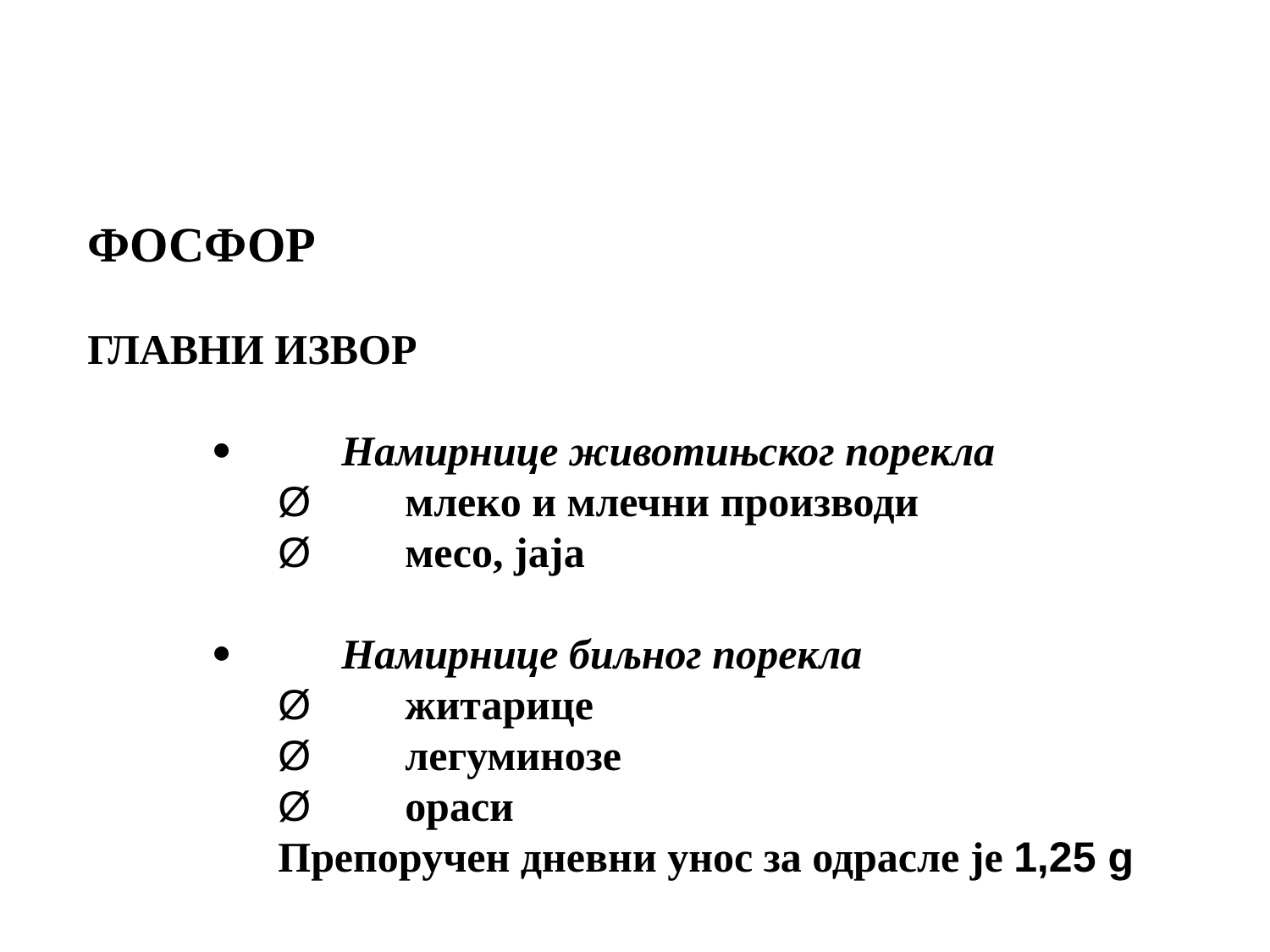

ФОСФОР

ГЛАВНИ ИЗВОР

•	Намирнице животињског порекла
Ø	млеко и млечни производи
Ø	месо, јаја

•	Намирнице биљног порекла
Ø	житарице
Ø	легуминозе
Ø	ораси
Препоручен дневни унос за одрасле је 1,25 g